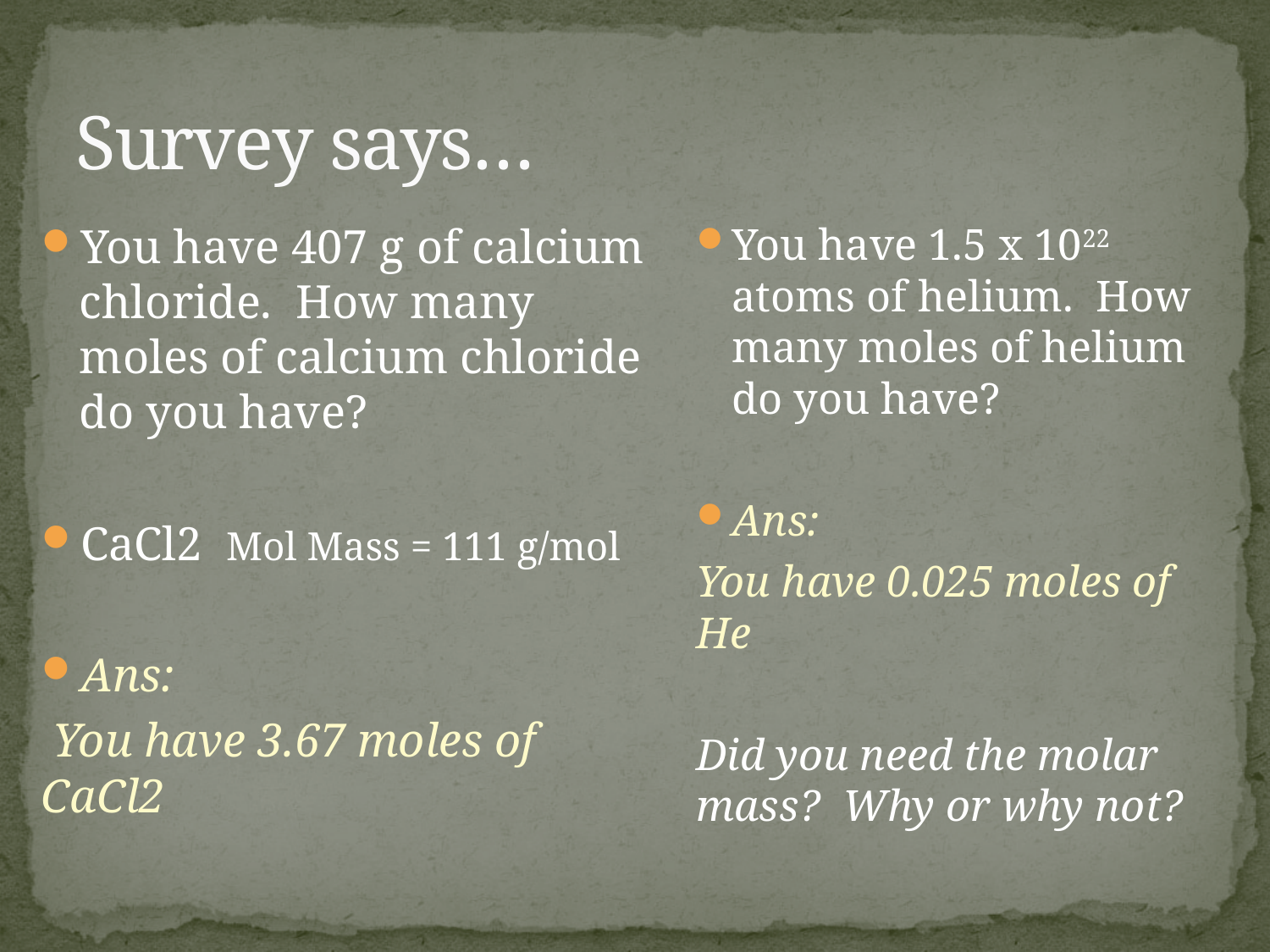

# Survey says…
You have 407 g of calcium chloride.  How many moles of calcium chloride do you have?

CaCl2  Mol Mass = 111 g/mol

Ans:
 You have 3.67 moles of CaCl2

You have 1.5 x 1022 atoms of helium.  How many moles of helium do you have?

Ans:
You have 0.025 moles of He

Did you need the molar mass?  Why or why not?